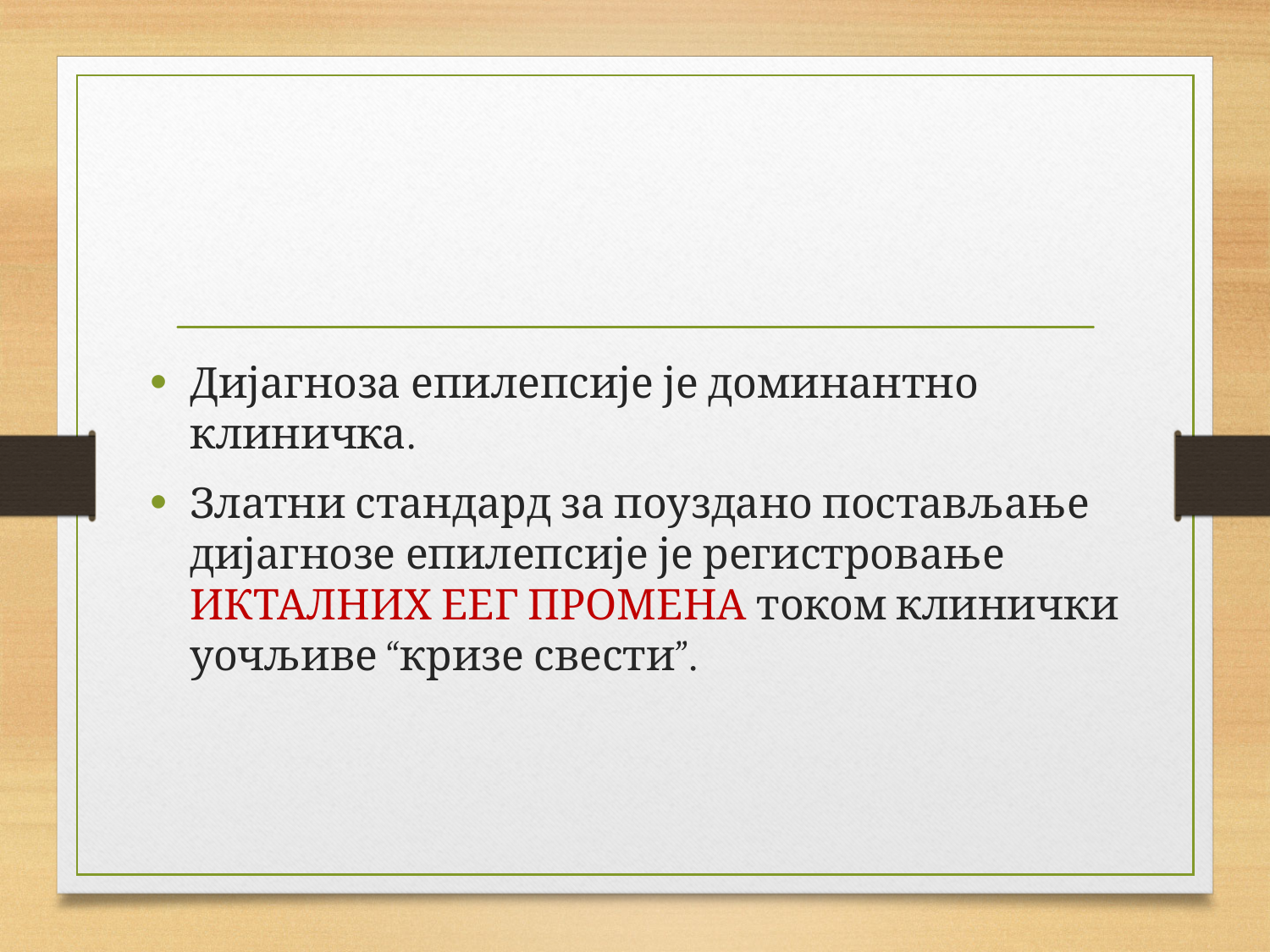

Дијагноза епилепсије је доминантно клиничка.
Златни стандард за поуздано постављање дијагнозе епилепсије је регистровање ИКТАЛНИХ ЕЕГ ПРОМЕНА током клинички уочљиве “кризе свести”.